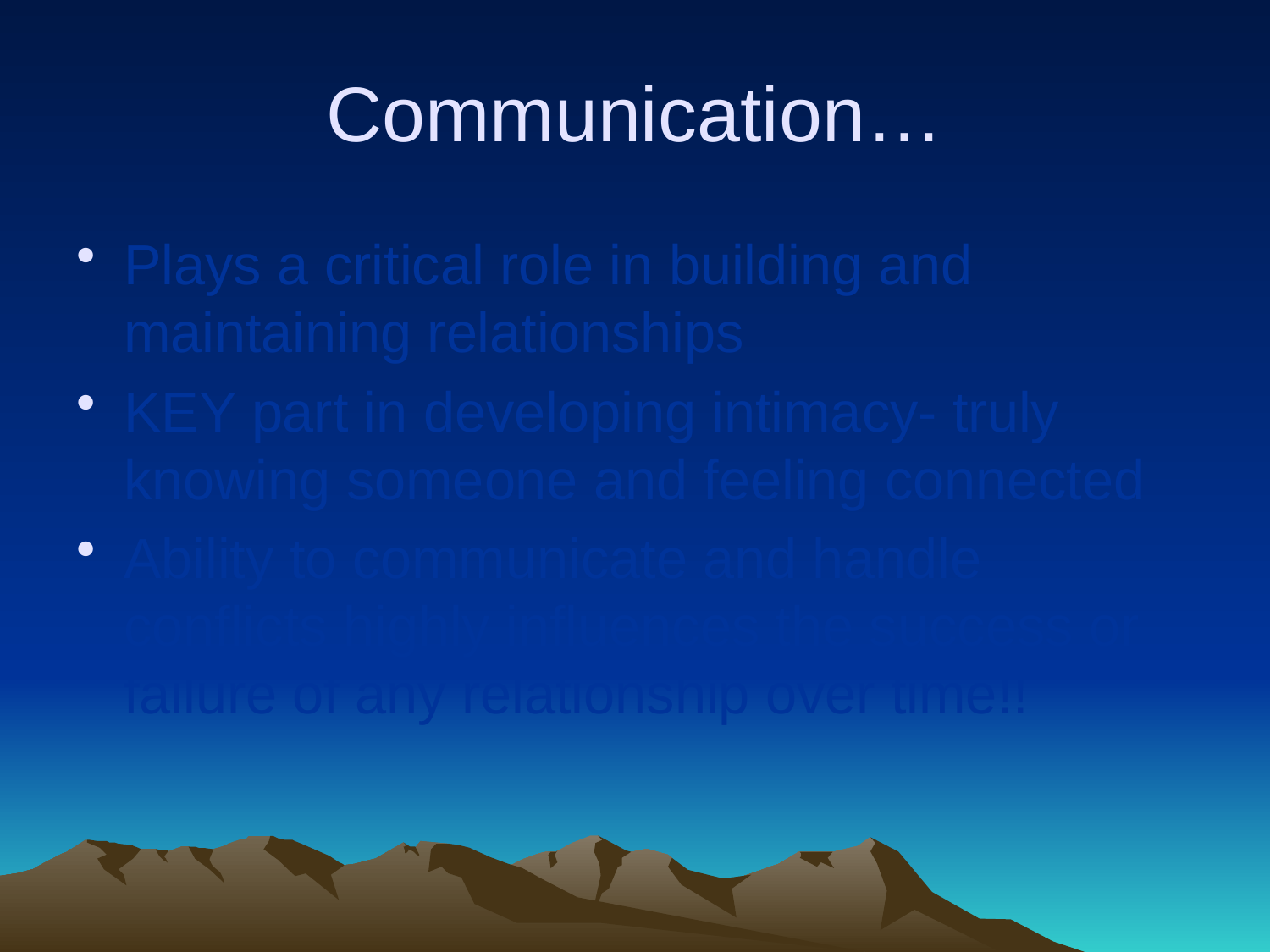

# Communication…
Plays a critical role in building and maintaining relationships
KEY part in developing intimacy- truly knowing someone and feeling connected
Ability to communicate and handle conflicts highly influences the success or failure of any relationship over time!!